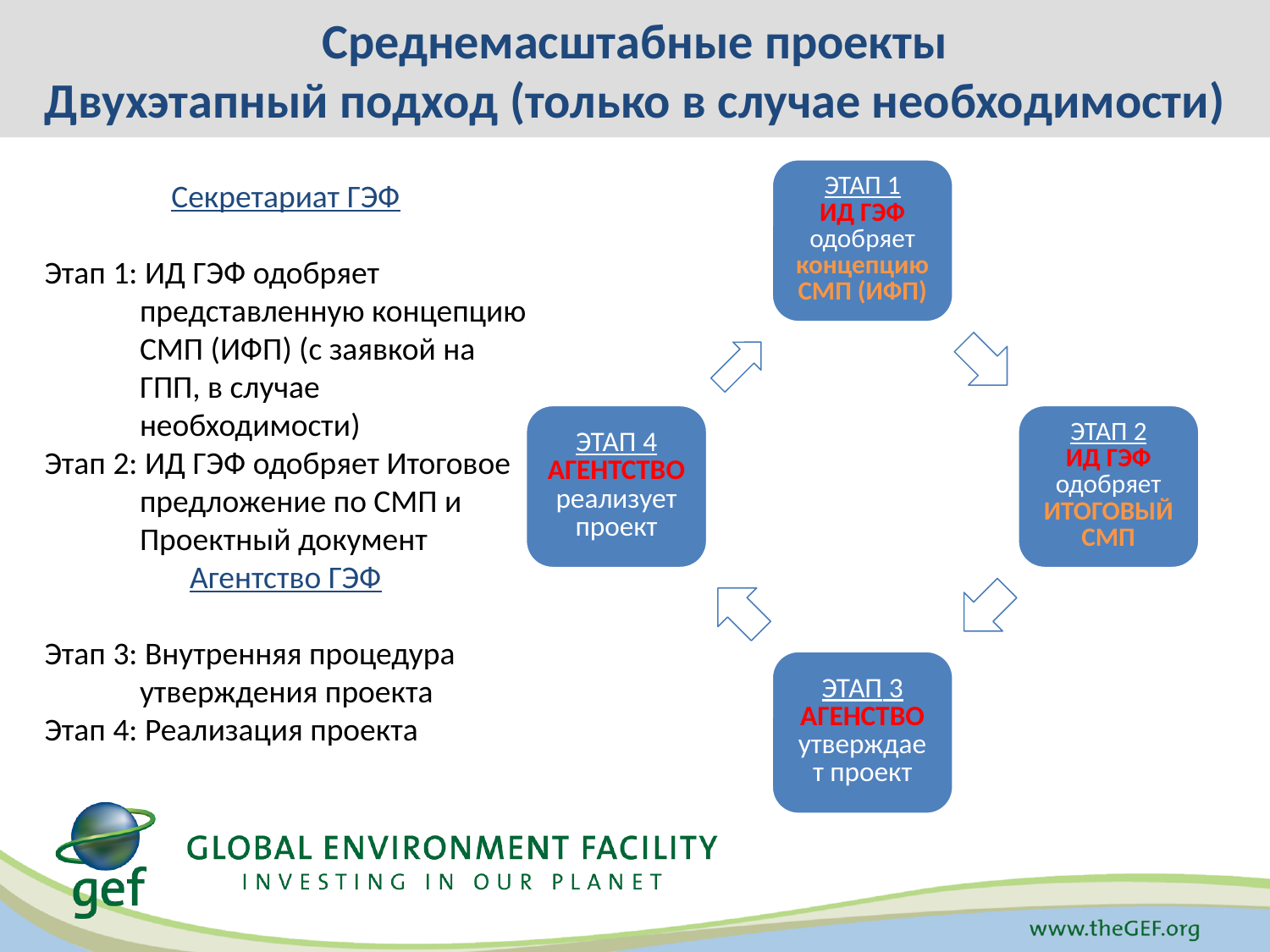

Среднемасштабные проекты
Двухэтапный подход (только в случае необходимости)
ЭТАП 1
ИД ГЭФ одобряет концепцию СМП (ИФП)
ЭТАП 2
ИД ГЭФ одобряет ИТОГОВЫЙ СМП
ЭТАП 3
АГЕНСТВО утверждает проект
ЭТАП 4
Секретариат ГЭФ

Этап 1: ИД ГЭФ одобряет представленную концепцию СМП (ИФП) (с заявкой на ГПП, в случае необходимости)
Этап 2: ИД ГЭФ одобряет Итоговое предложение по СМП и Проектный документ
Агентство ГЭФ

Этап 3: Внутренняя процедура утверждения проекта
Этап 4: Реализация проекта